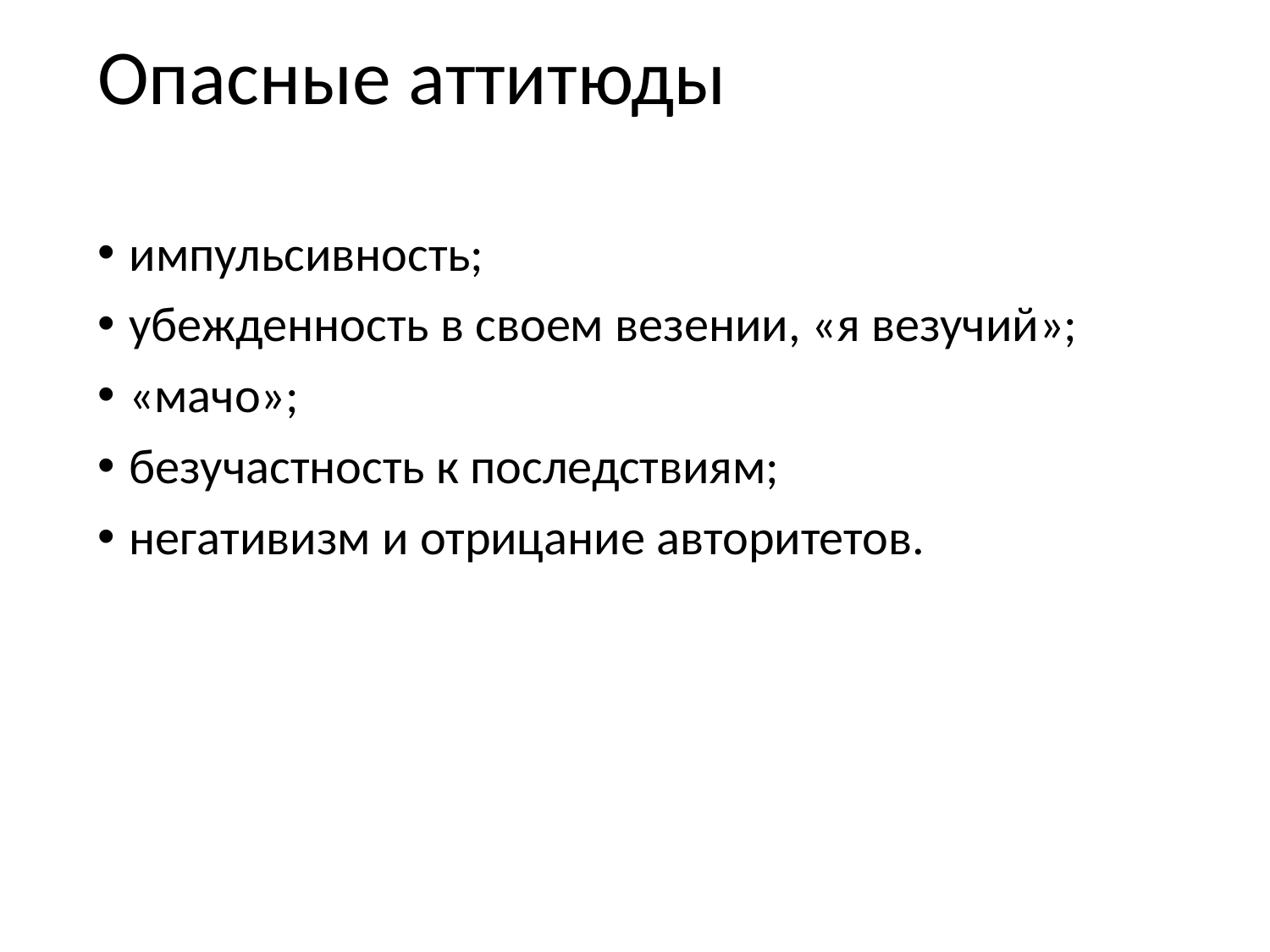

# Опасные аттитюды
импульсивность;
убежденность в своем везении, «я везучий»;
«мачо»;
безучастность к последствиям;
негативизм и отрицание авторитетов.